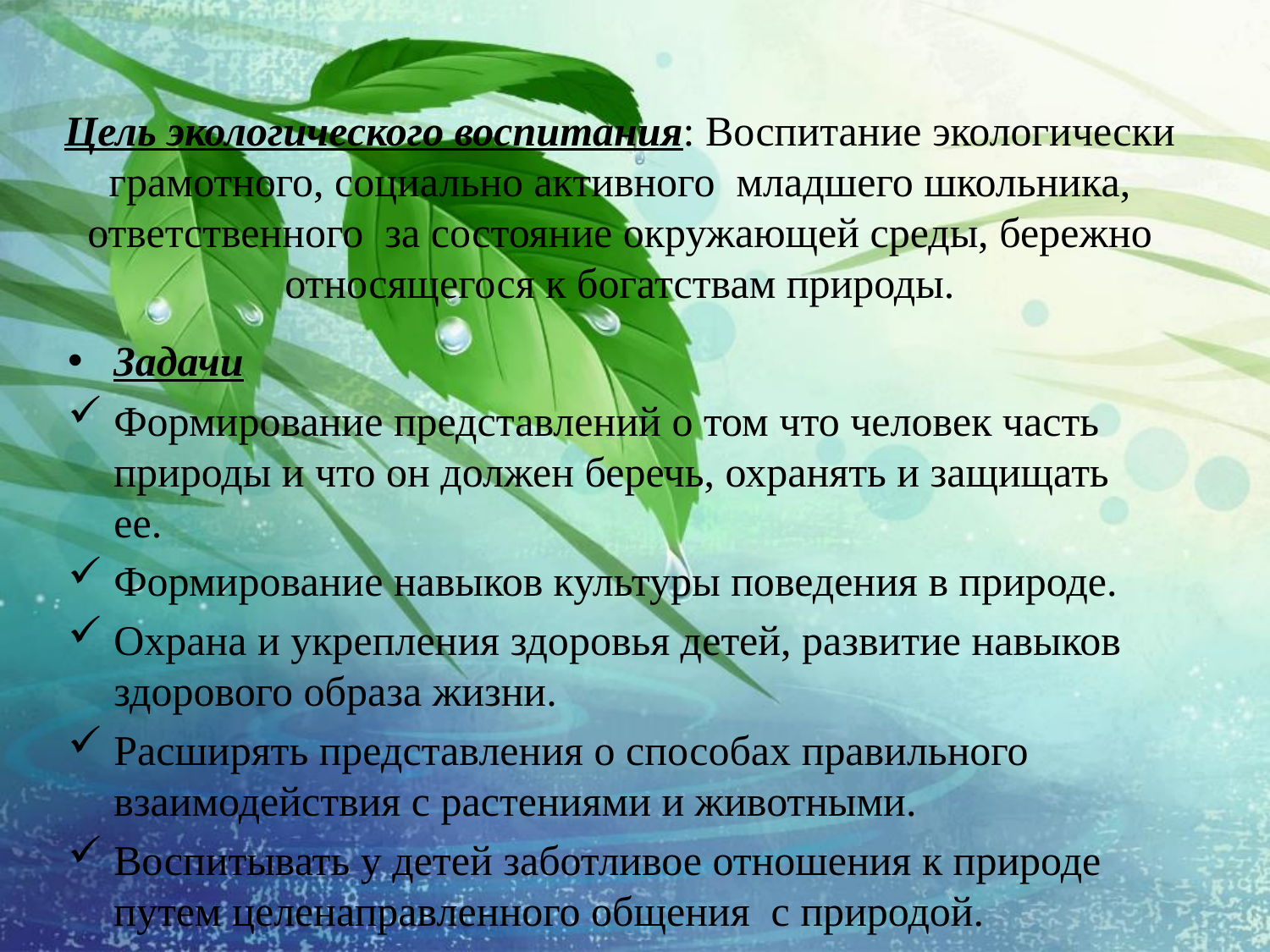

# Цель экологического воспитания: Воспитание экологически грамотного, социально активного  младшего школьника, ответственного  за состояние окружающей среды, бережно относящегося к богатствам природы.
Задачи
Формирование представлений о том что человек часть природы и что он должен беречь, охранять и защищать ее.
Формирование навыков культуры поведения в природе.
Охрана и укрепления здоровья детей, развитие навыков здорового образа жизни.
Расширять представления о способах правильного  взаимодействия с растениями и животными.
Воспитывать у детей заботливое отношения к природе путем целенаправленного общения  с природой.